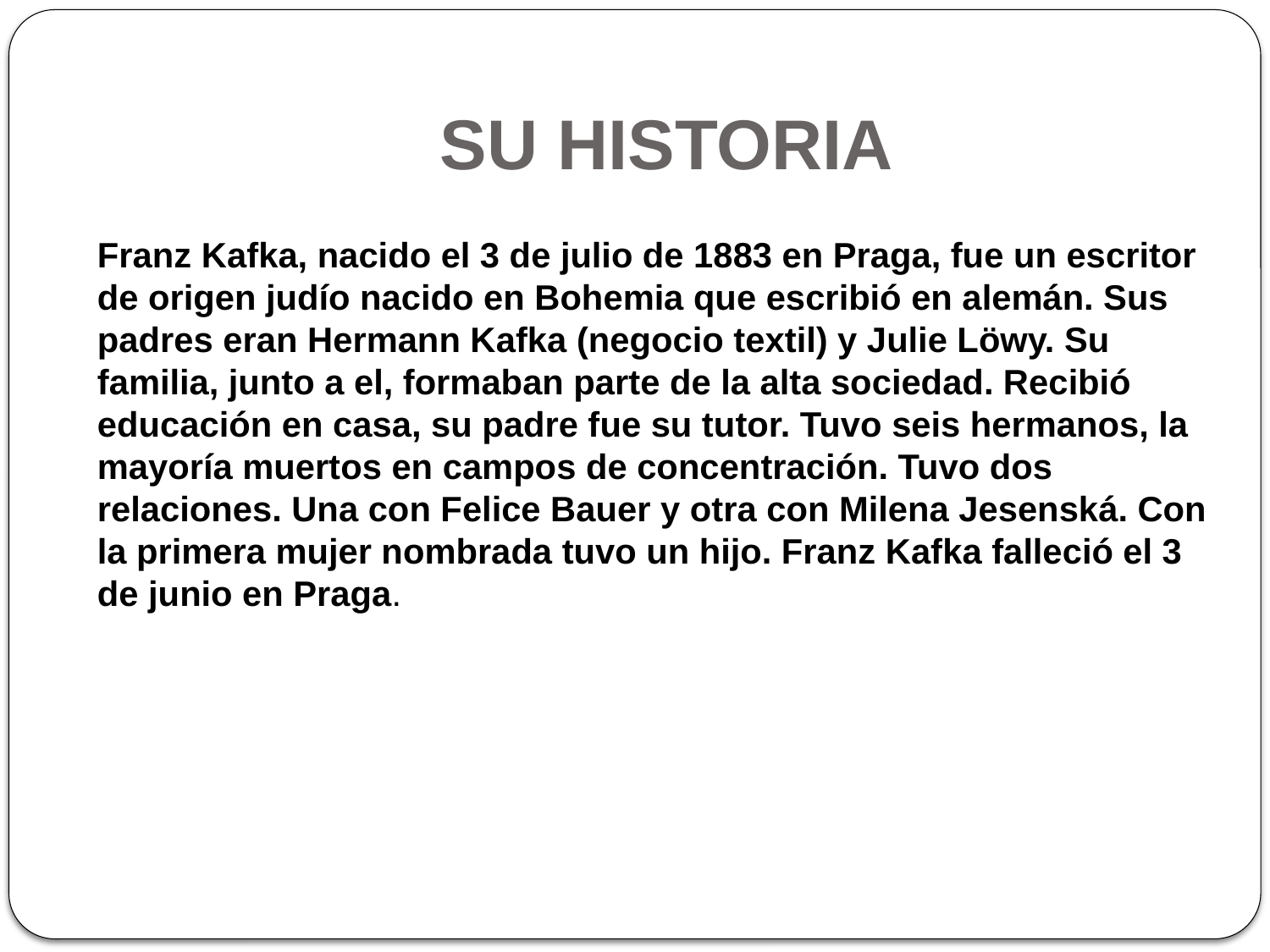

# SU HISTORIA
Franz Kafka, nacido el 3 de julio de 1883 en Praga, fue un escritor de origen judío nacido en Bohemia que escribió en alemán. Sus padres eran Hermann Kafka (negocio textil) y Julie Löwy. Su familia, junto a el, formaban parte de la alta sociedad. Recibió educación en casa, su padre fue su tutor. Tuvo seis hermanos, la mayoría muertos en campos de concentración. Tuvo dos relaciones. Una con Felice Bauer y otra con Milena Jesenská. Con la primera mujer nombrada tuvo un hijo. Franz Kafka falleció el 3 de junio en Praga.